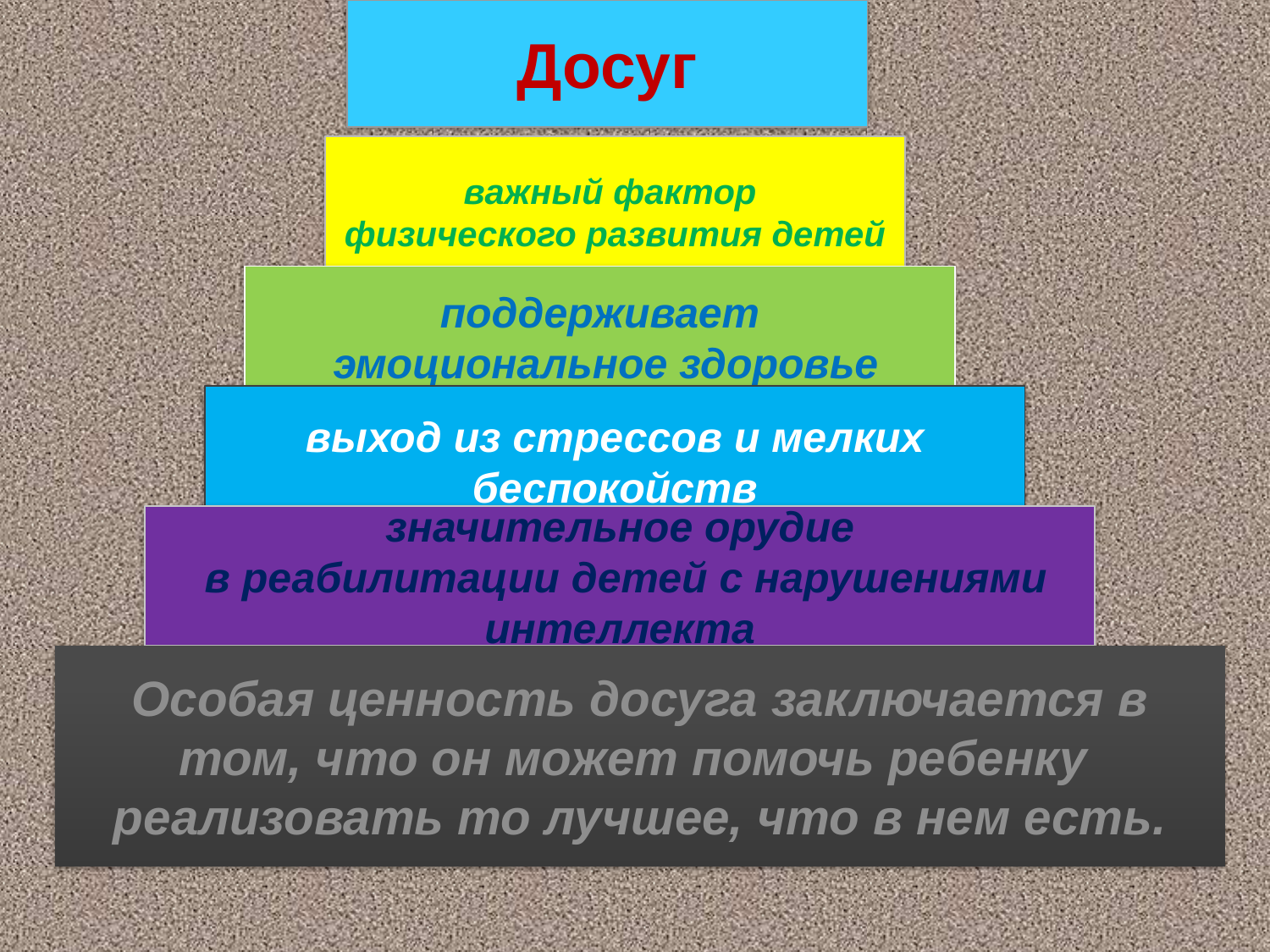

Досуг
важный фактор
физического развития детей
поддерживает
 эмоциональное здоровье
выход из стрессов и мелких беспокойств
значительное орудие
 в реабилитации детей с нарушениями интеллекта
Особая ценность досуга заключается в том, что он может помочь ребенку  реализовать то лучшее, что в нем есть.